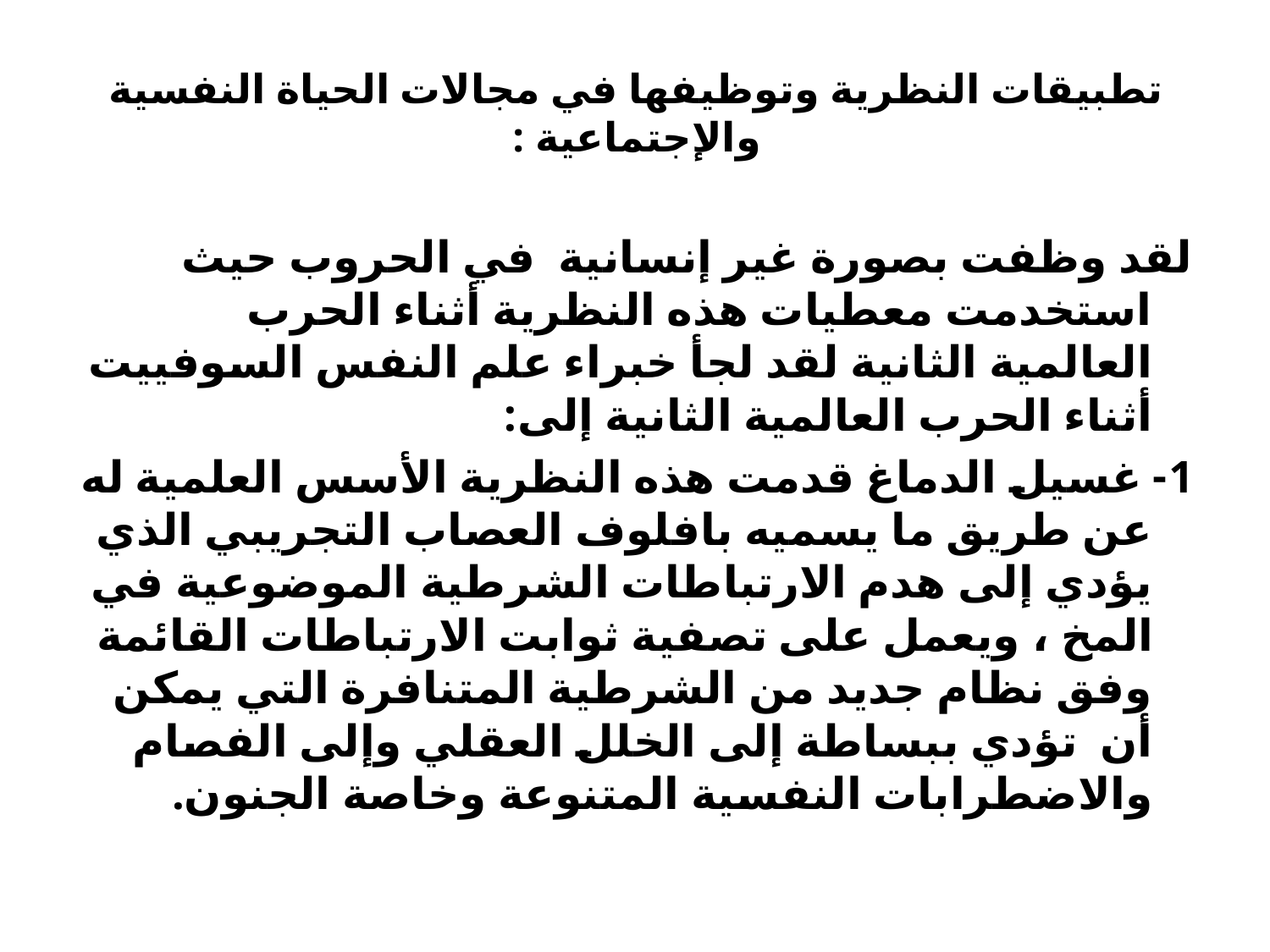

# تطبيقات النظرية وتوظيفها في مجالات الحياة النفسية والإجتماعية :
لقد وظفت بصورة غير إنسانية  في الحروب حيث استخدمت معطيات هذه النظرية أثناء الحرب العالمية الثانية لقد لجأ خبراء علم النفس السوفييت أثناء الحرب العالمية الثانية إلى:
1- غسيل الدماغ قدمت هذه النظرية الأسس العلمية له عن طريق ما يسميه بافلوف العصاب التجريبي الذي يؤدي إلى هدم الارتباطات الشرطية الموضوعية في المخ ، ويعمل على تصفية ثوابت الارتباطات القائمة وفق نظام جديد من الشرطية المتنافرة التي يمكن أن  تؤدي ببساطة إلى الخلل العقلي وإلى الفصام والاضطرابات النفسية المتنوعة وخاصة الجنون.